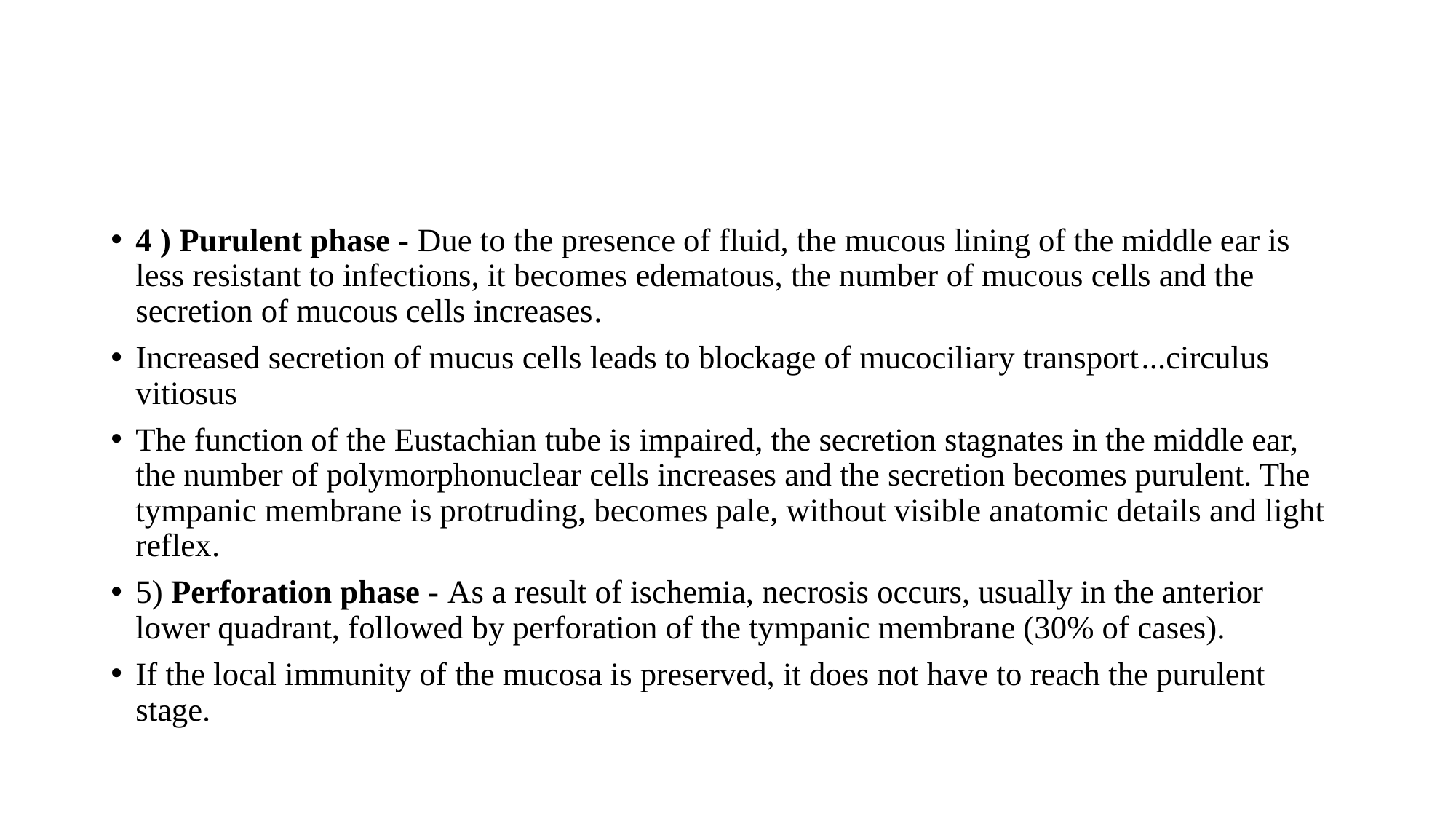

4 ) Purulent phase - Due to the presence of fluid, the mucous lining of the middle ear is less resistant to infections, it becomes edematous, the number of mucous cells and the secretion of mucous cells increases.
Increased secretion of mucus cells leads to blockage of mucociliary transport...circulus vitiosus
The function of the Eustachian tube is impaired, the secretion stagnates in the middle ear, the number of polymorphonuclear cells increases and the secretion becomes purulent. The tympanic membrane is protruding, becomes pale, without visible anatomic details and light reflex.
5) Perforation phase - As a result of ischemia, necrosis occurs, usually in the anterior lower quadrant, followed by perforation of the tympanic membrane (30% of cases).
If the local immunity of the mucosa is preserved, it does not have to reach the purulent stage.